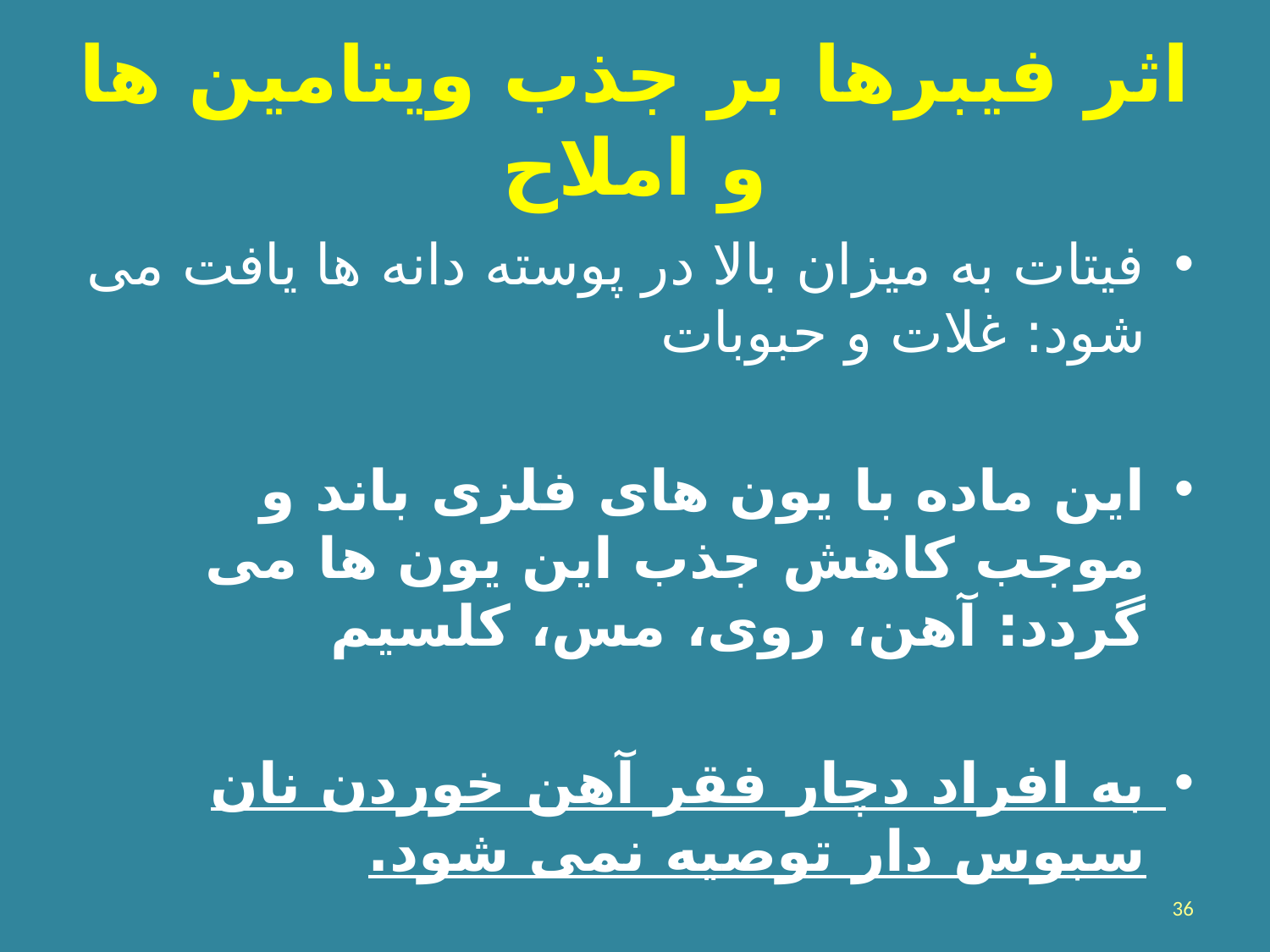

# اثر فيبرها بر جذب ويتامين ها و املاح
فیتات به میزان بالا در پوسته دانه ها یافت می شود: غلات و حبوبات

این ماده با یون های فلزی باند و موجب کاهش جذب این یون ها می گردد: آهن، روی، مس، کلسیم

به افراد دچار فقر آهن خوردن نان سبوس دار توصیه نمی شود.
36